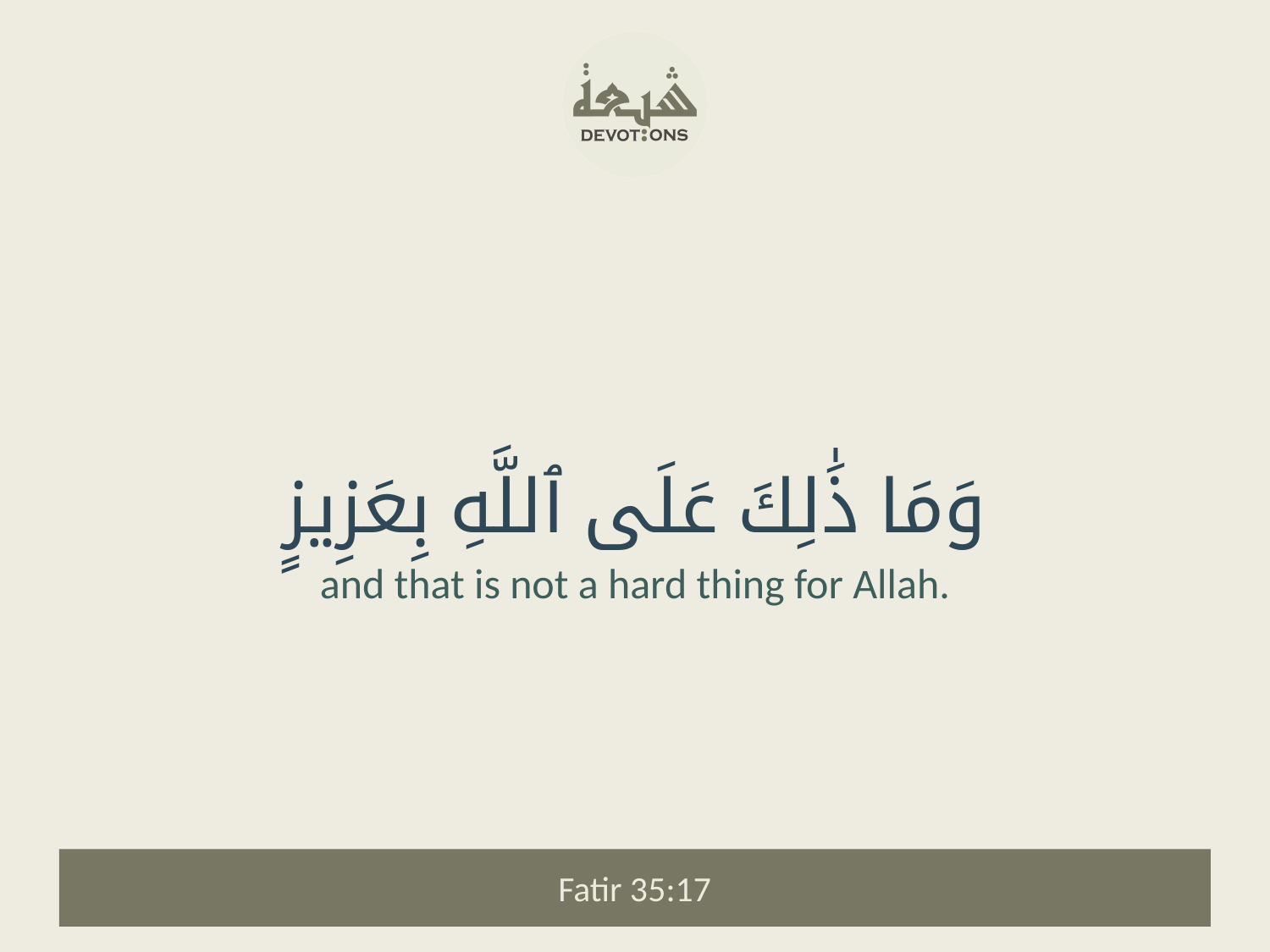

وَمَا ذَٰلِكَ عَلَى ٱللَّهِ بِعَزِيزٍ
and that is not a hard thing for Allah.
Fatir 35:17